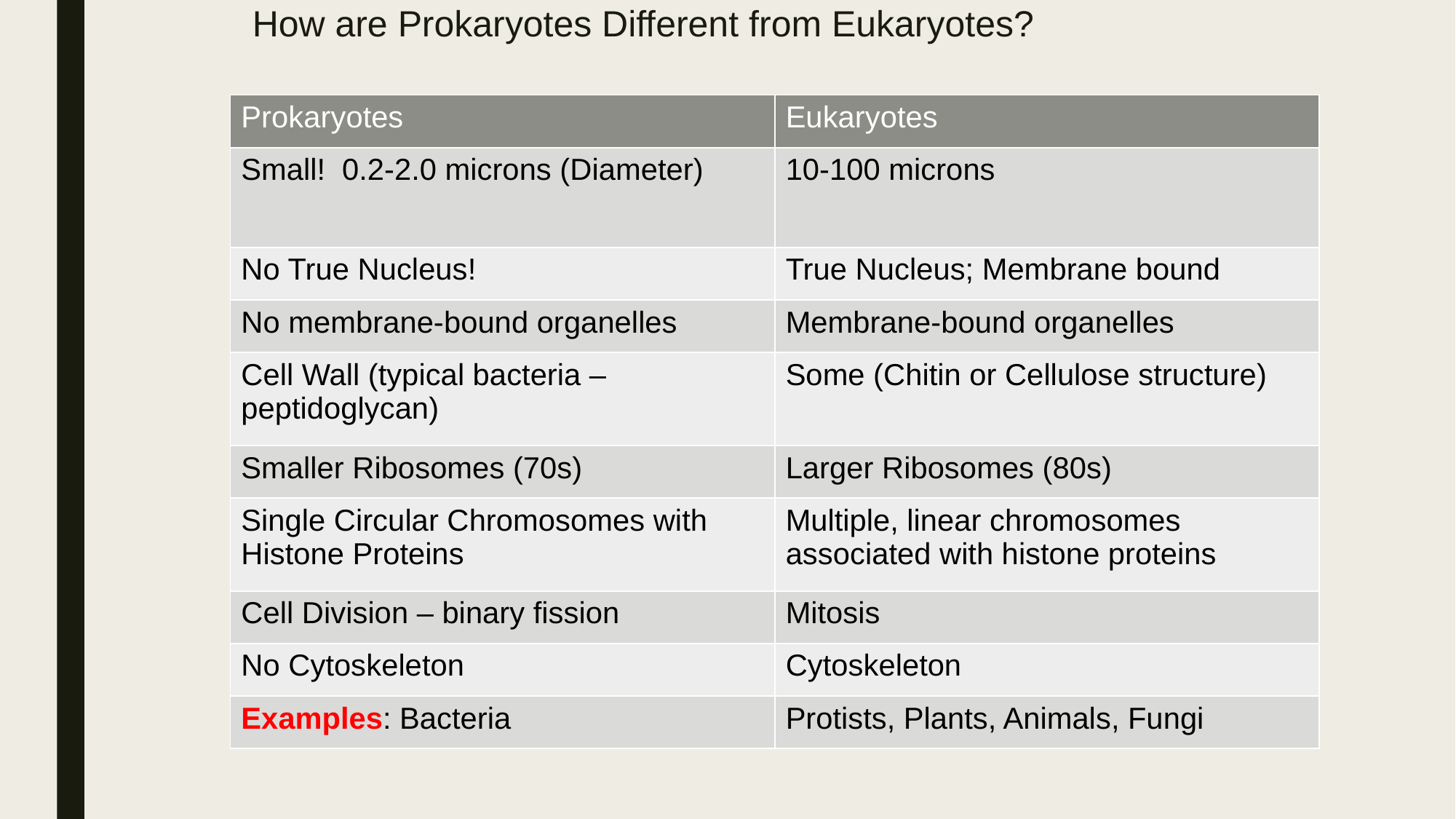

# How are Prokaryotes Different from Eukaryotes?
| Prokaryotes | Eukaryotes |
| --- | --- |
| Small! 0.2-2.0 microns (Diameter) | 10-100 microns |
| No True Nucleus! | True Nucleus; Membrane bound |
| No membrane-bound organelles | Membrane-bound organelles |
| Cell Wall (typical bacteria – peptidoglycan) | Some (Chitin or Cellulose structure) |
| Smaller Ribosomes (70s) | Larger Ribosomes (80s) |
| Single Circular Chromosomes with Histone Proteins | Multiple, linear chromosomes associated with histone proteins |
| Cell Division – binary fission | Mitosis |
| No Cytoskeleton | Cytoskeleton |
| Examples: Bacteria | Protists, Plants, Animals, Fungi |